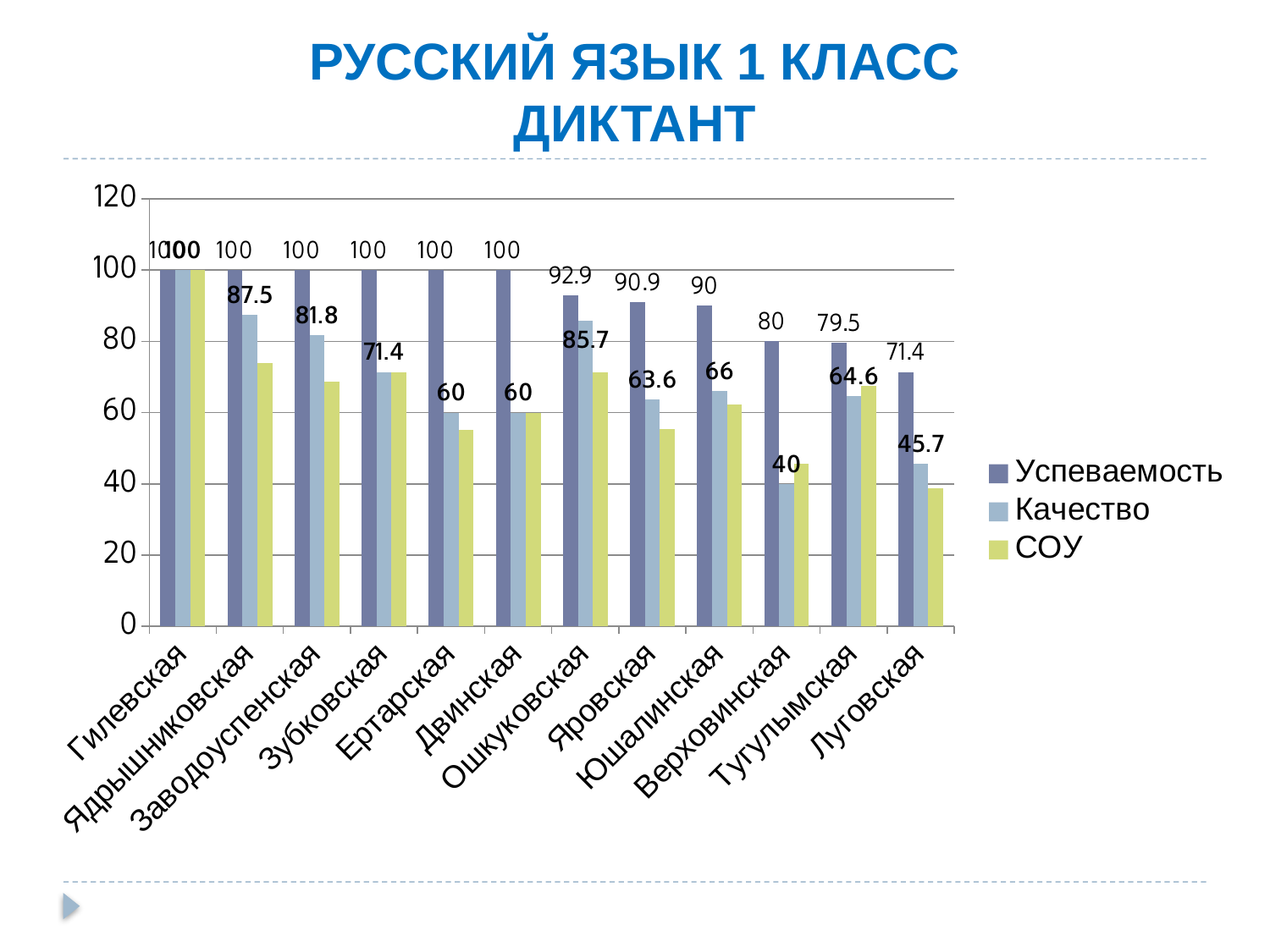

# РУССКИЙ ЯЗЫК 1 КЛАСС ДИКТАНТ

### Chart

| Category | Успеваемость | Качество | СОУ |
|---|---|---|---|
| Гилевская | 100.0 | 100.0 | 100.0 |
| Ядрышниковская | 100.0 | 87.5 | 74.0 |
| Заводоуспенская | 100.0 | 81.8 | 68.7 |
| Зубковская | 100.0 | 71.4 | 71.4 |
| Ертарская | 100.0 | 60.0 | 55.2 |
| Двинская | 100.0 | 60.0 | 60.0 |
| Ошкуковская | 92.9 | 85.7 | 71.4 |
| Яровская | 90.9 | 63.6 | 55.3 |
| Юшалинская | 90.0 | 66.0 | 62.3 |
| Верховинская | 80.0 | 40.0 | 45.6 |
| Тугулымская | 79.5 | 64.6 | 67.6 |
| Луговская | 71.4 | 45.7 | 38.8 |